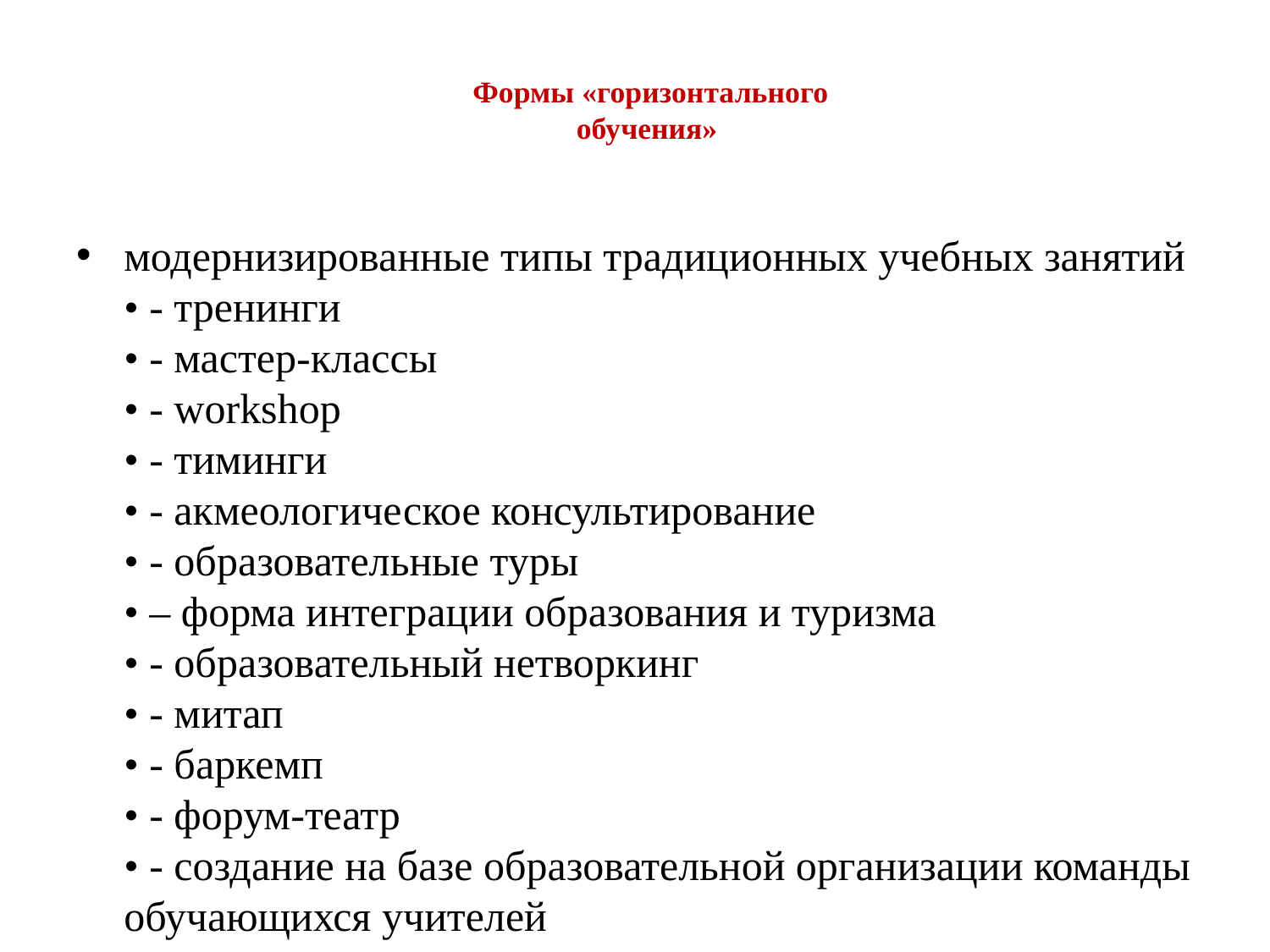

# Формы «горизонтального обучения»
модернизированные типы традиционных учебных занятий
• - тренинги
• - мастер-классы
• - workshop
• - тиминги
• - акмеологическое консультирование
• - образовательные туры
• – форма интеграции образования и туризма
• - образовательный нетворкинг
• - митап
• - баркемп
• - форум-театр
• - создание на базе образовательной организации команды
обучающихся учителей